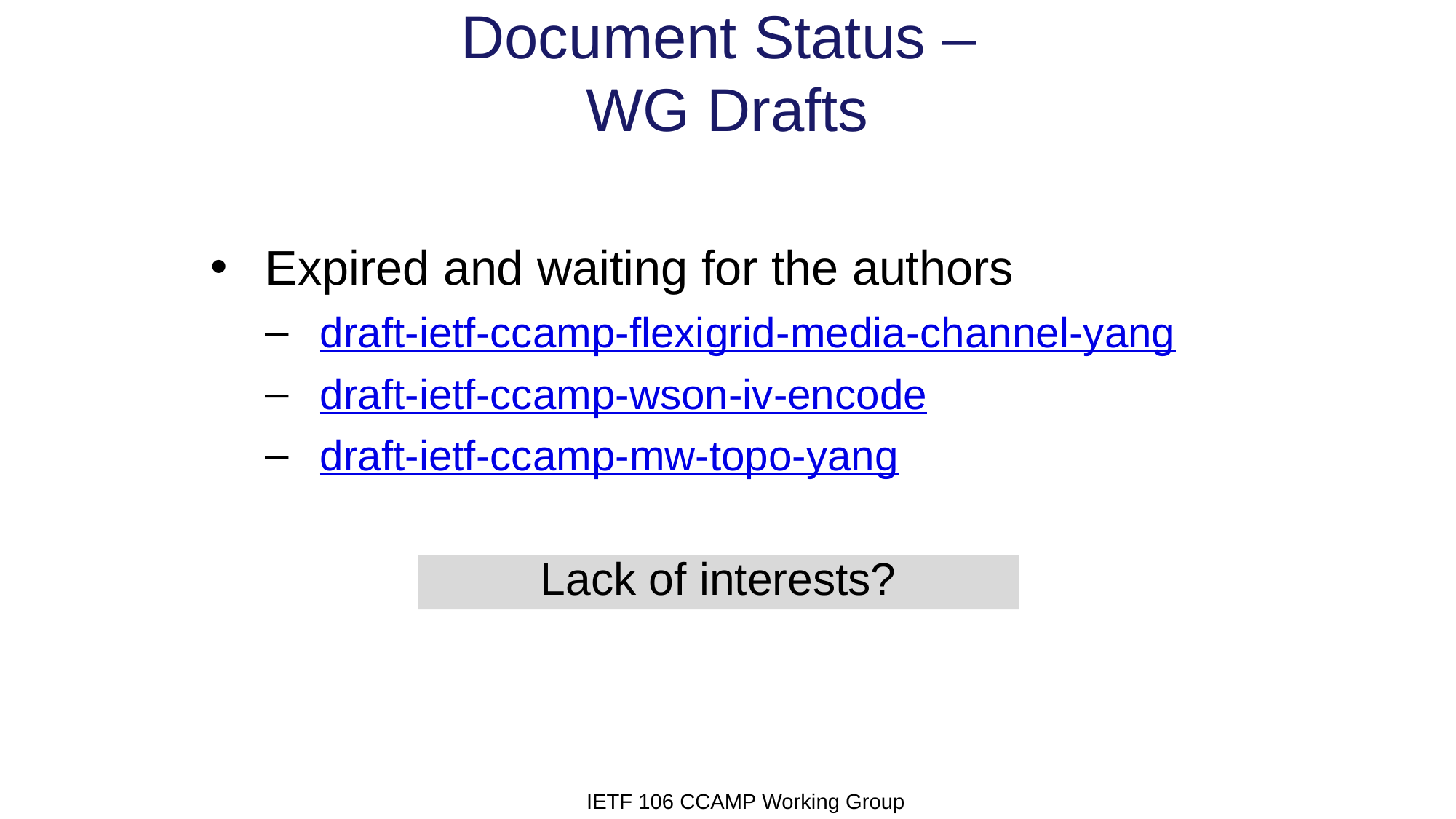

# Document Status – WG Drafts
Expired and waiting for the authors
draft-ietf-ccamp-flexigrid-media-channel-yang
draft-ietf-ccamp-wson-iv-encode
draft-ietf-ccamp-mw-topo-yang

Lack of interests?
IETF 106 CCAMP Working Group